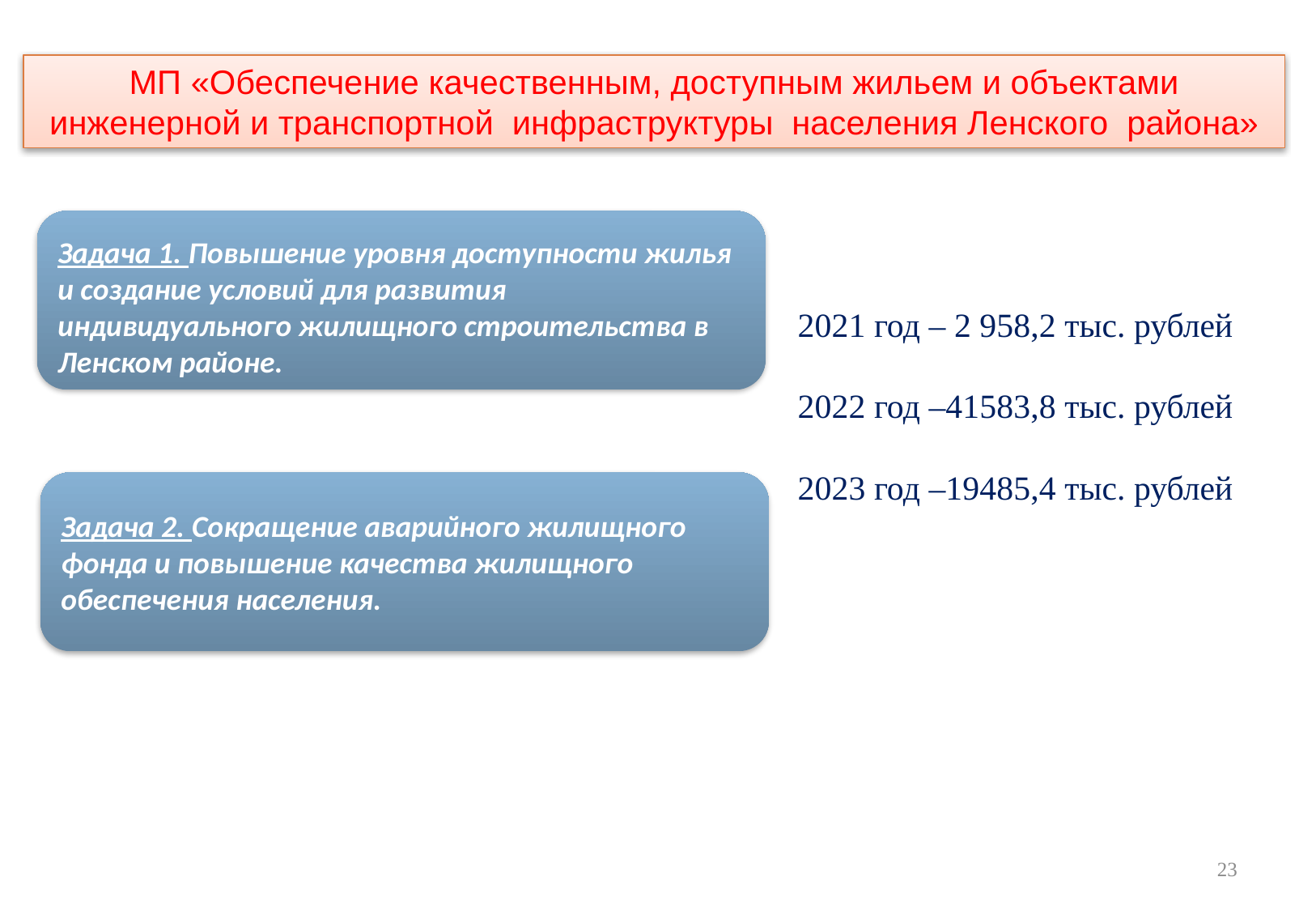

МП «Обеспечение качественным, доступным жильем и объектами инженерной и транспортной  инфраструктуры  населения Ленского  района»

Задача 1. Повышение уровня доступности жилья и создание условий для развития индивидуального жилищного строительства в Ленском районе.

2021 год – 2 958,2 тыс. рублей

2022 год –41583,8 тыс. рублей

2023 год –19485,4 тыс. рублей

Задача 2. Сокращение аварийного жилищного фонда и повышение качества жилищного обеспечения населения.
23